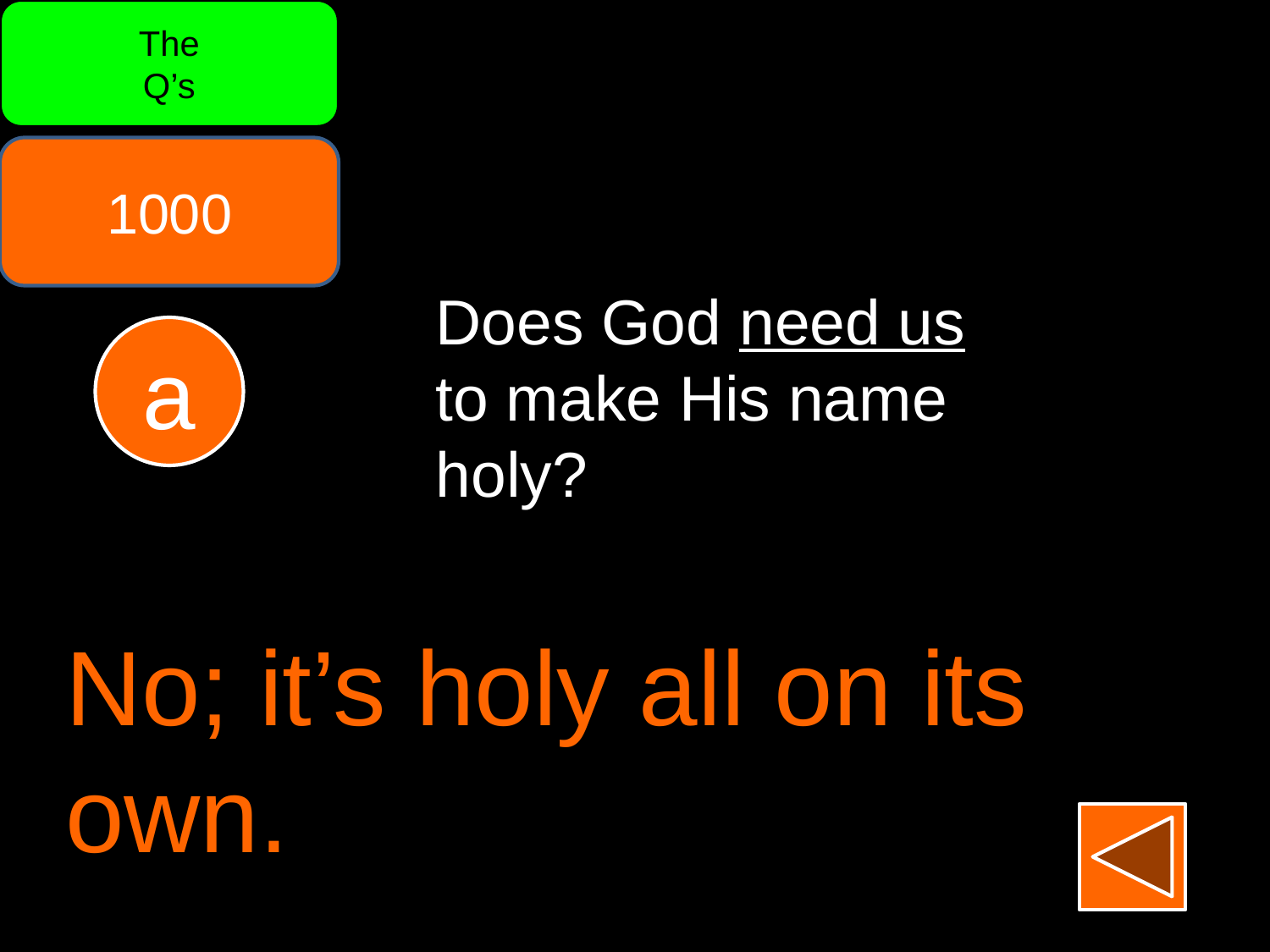

The
Q’s
1000
Does God need us
to make His name
holy?
a
No; it’s holy all on its own.